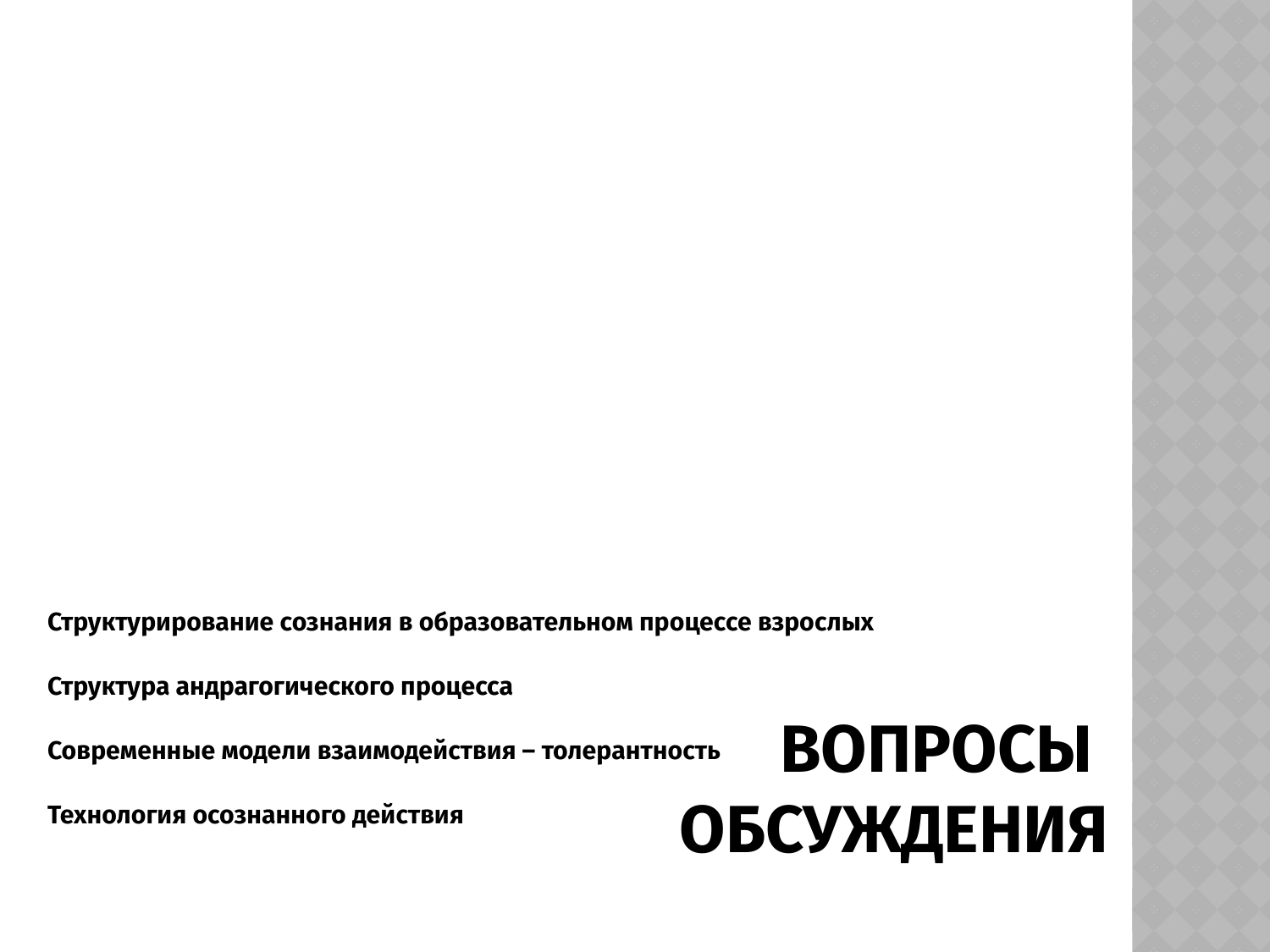

Структурирование сознания в образовательном процессе взрослых

Структура андрагогического процесса

Современные модели взаимодействия – толерантность

Технология осознанного действия

# вопросы обсуждения